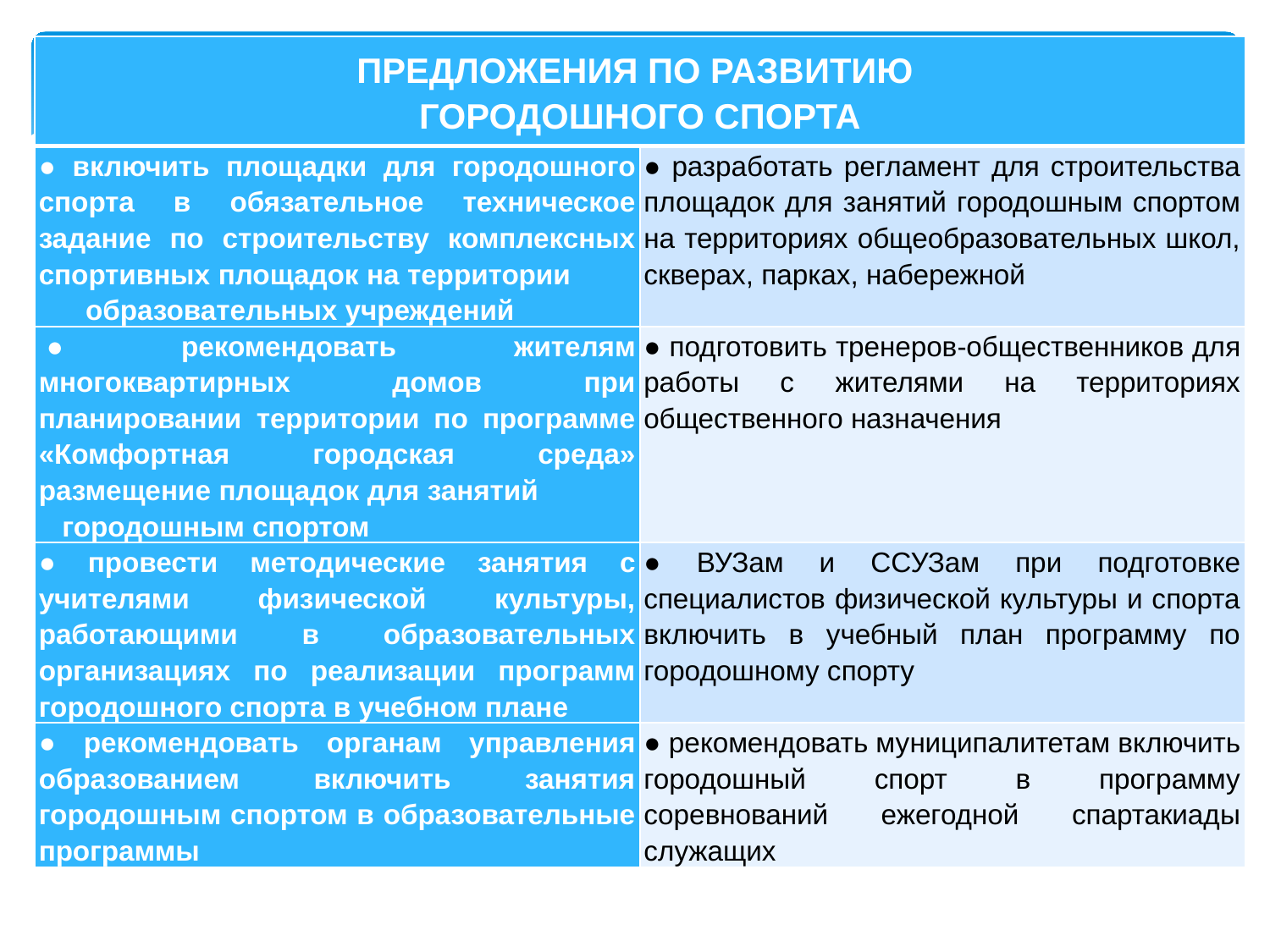

| ПРЕДЛОЖЕНИЯ ПО РАЗВИТИЮ ГОРОДОШНОГО СПОРТА |  |
| --- | --- |
| ● включить площадки для городошного спорта в обязательное техническое задание по строительству комплексных спортивных площадок на территории образовательных учреждений | ● разработать регламент для строительства площадок для занятий городошным спортом на территориях общеобразовательных школ, скверах, парках, набережной |
| ● рекомендовать жителям многоквартирных домов при планировании территории по программе «Комфортная городская среда» размещение площадок для занятий городошным спортом | ● подготовить тренеров-общественников для работы с жителями на территориях общественного назначения |
| ● провести методические занятия с учителями физической культуры, работающими в образовательных организациях по реализации программ городошного спорта в учебном плане | ● ВУЗам и ССУЗам при подготовке специалистов физической культуры и спорта включить в учебный план программу по городошному спорту |
| ● рекомендовать органам управления образованием включить занятия городошным спортом в образовательные программы | ● рекомендовать муниципалитетам включить городошный спорт в программу соревнований ежегодной спартакиады служащих |